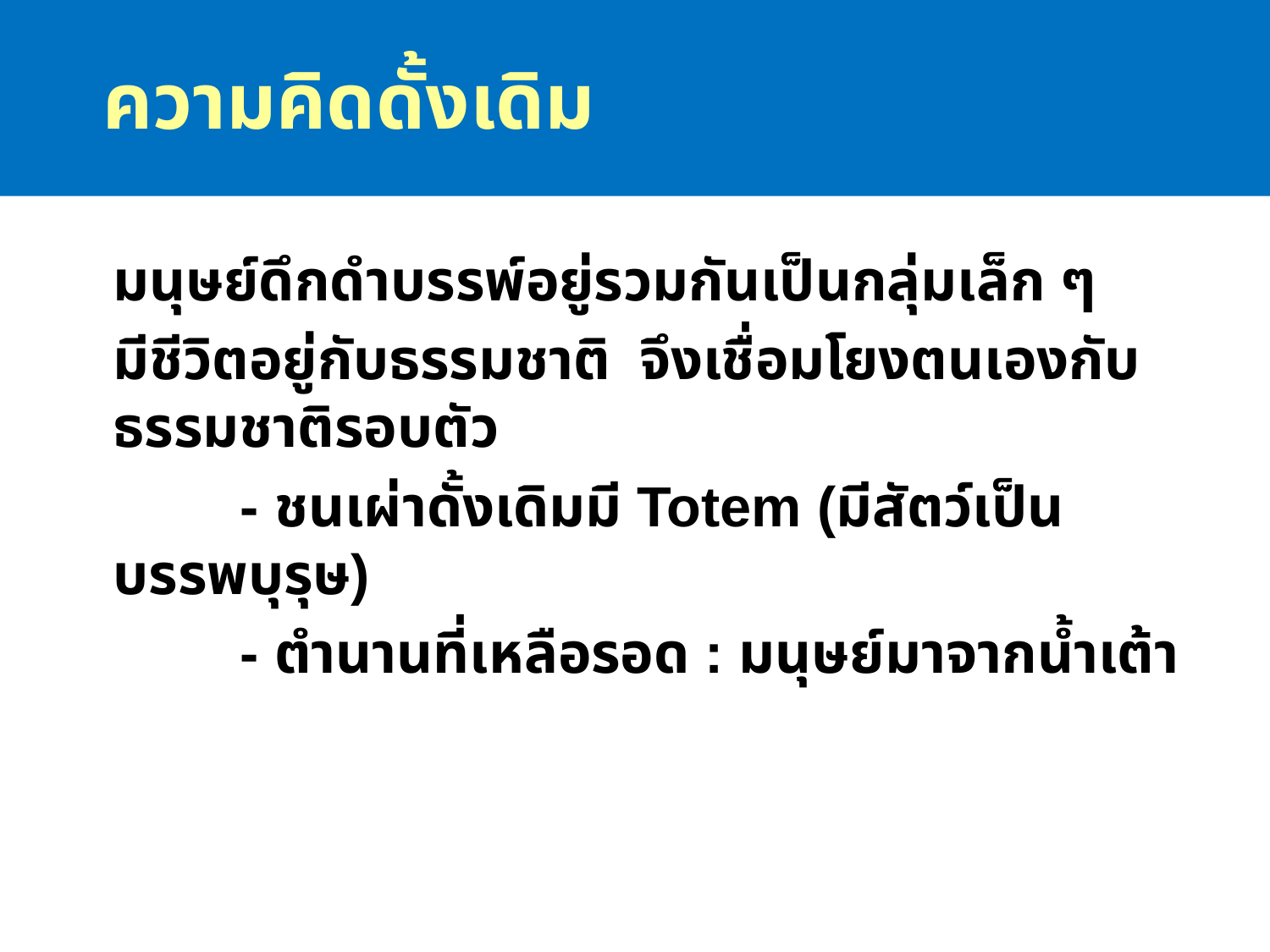

ความคิดดั้งเดิม
มนุษย์ดึกดำบรรพ์อยู่รวมกันเป็นกลุ่มเล็ก ๆ
มีชีวิตอยู่กับธรรมชาติ  จึงเชื่อมโยงตนเองกับธรรมชาติรอบตัว
	- ชนเผ่าดั้งเดิมมี Totem (มีสัตว์เป็นบรรพบุรุษ)
	- ตำนานที่เหลือรอด : มนุษย์มาจากน้ำเต้า